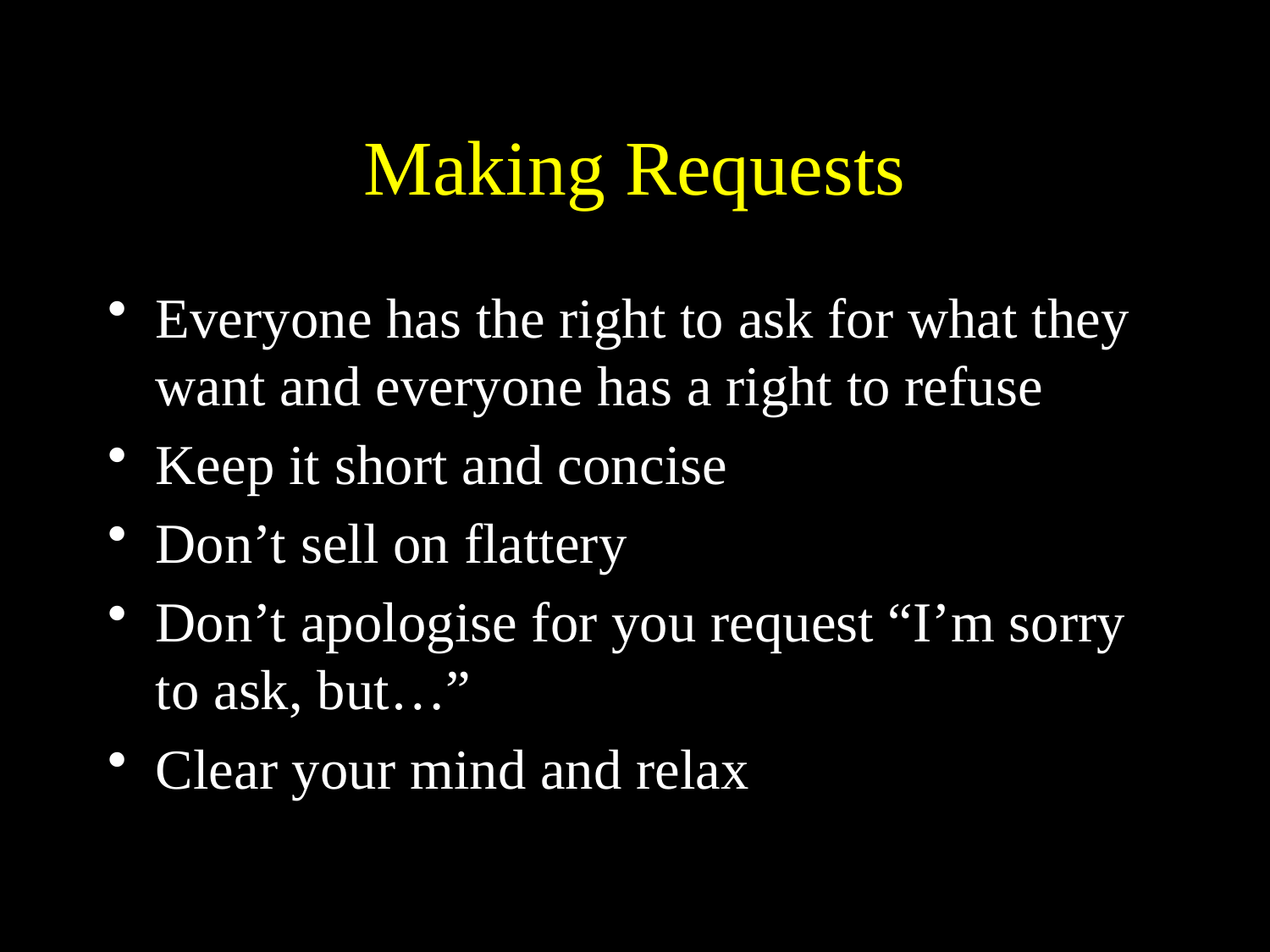

# Making Requests
Everyone has the right to ask for what they want and everyone has a right to refuse
Keep it short and concise
Don’t sell on flattery
Don’t apologise for you request “I’m sorry to ask, but…”
Clear your mind and relax